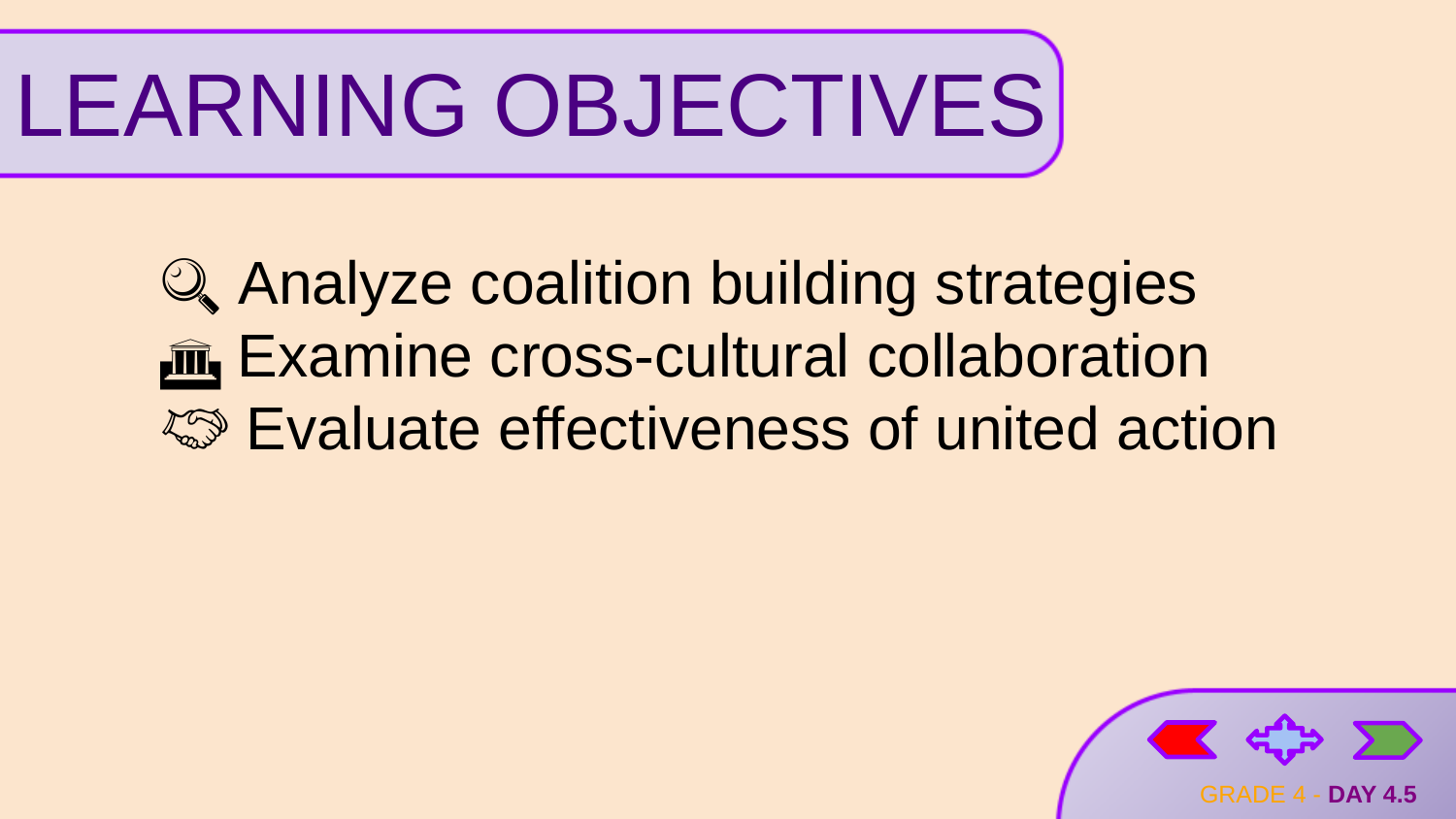

# LEARNING OBJECTIVES

🔍 Analyze coalition building strategies
🏛 Examine cross-cultural collaboration
🤝 Evaluate effectiveness of united action

GRADE 4 - DAY 4.5